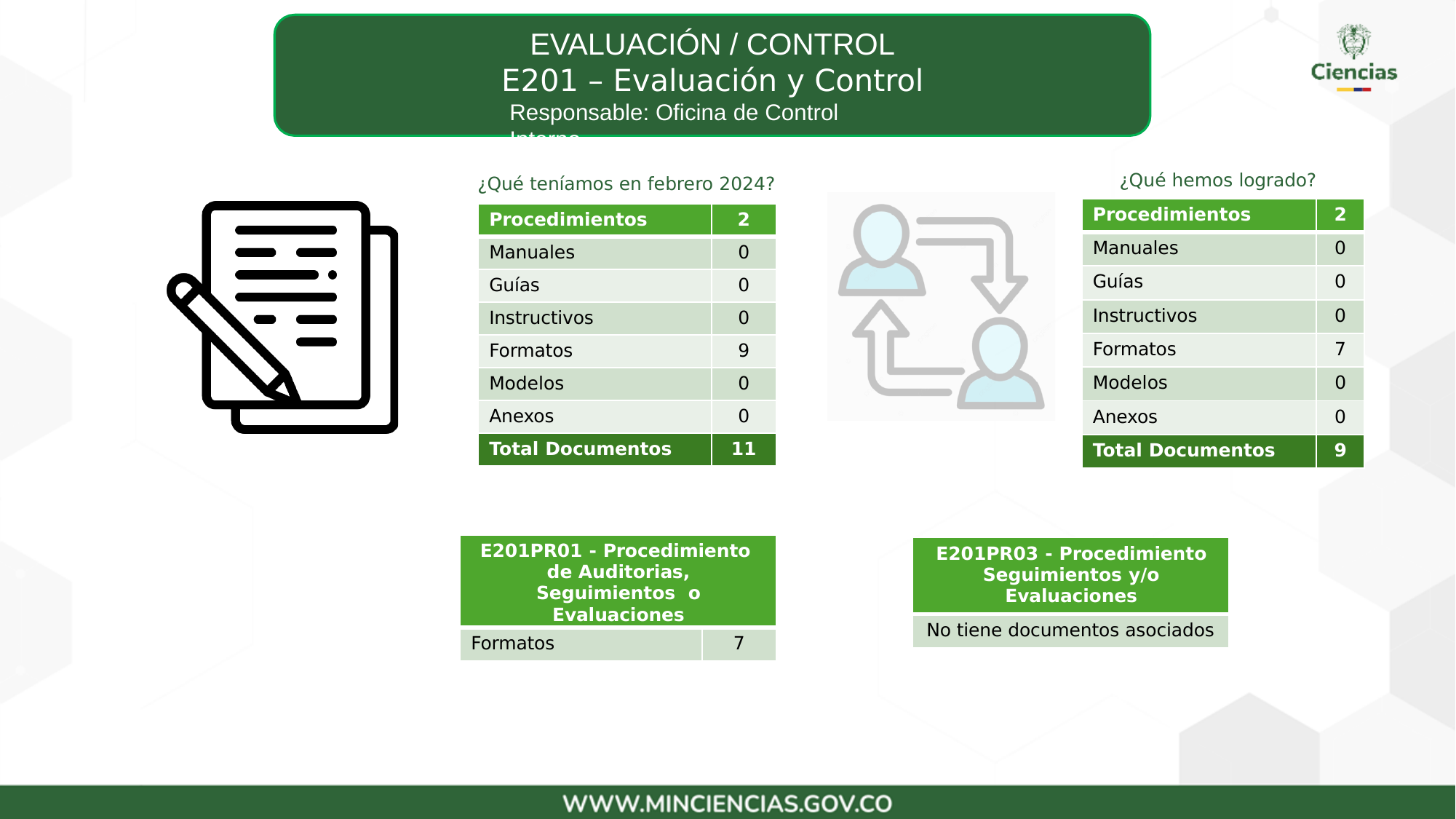

# EVALUACIÓN / CONTROL
E201 – Evaluación y Control

Responsable: Oficina de Control Interno
¿Qué hemos logrado?
¿Qué teníamos en febrero 2024?

| Procedimientos | 2 |
| --- | --- |
| Manuales | 0 |
| Guías | 0 |
| Instructivos | 0 |
| Formatos | 7 |
| Modelos | 0 |
| Anexos | 0 |
| Total Documentos | 9 |

| Procedimientos | 2 |
| --- | --- |
| Manuales | 0 |
| Guías | 0 |
| Instructivos | 0 |
| Formatos | 9 |
| Modelos | 0 |
| Anexos | 0 |
| Total Documentos | 11 |
| E201PR01 - Procedimiento de Auditorias, Seguimientos o Evaluaciones |  |
| --- | --- |
| Formatos | 7 |
| E201PR03 - Procedimiento Seguimientos y/o Evaluaciones |
| --- |
| No tiene documentos asociados |